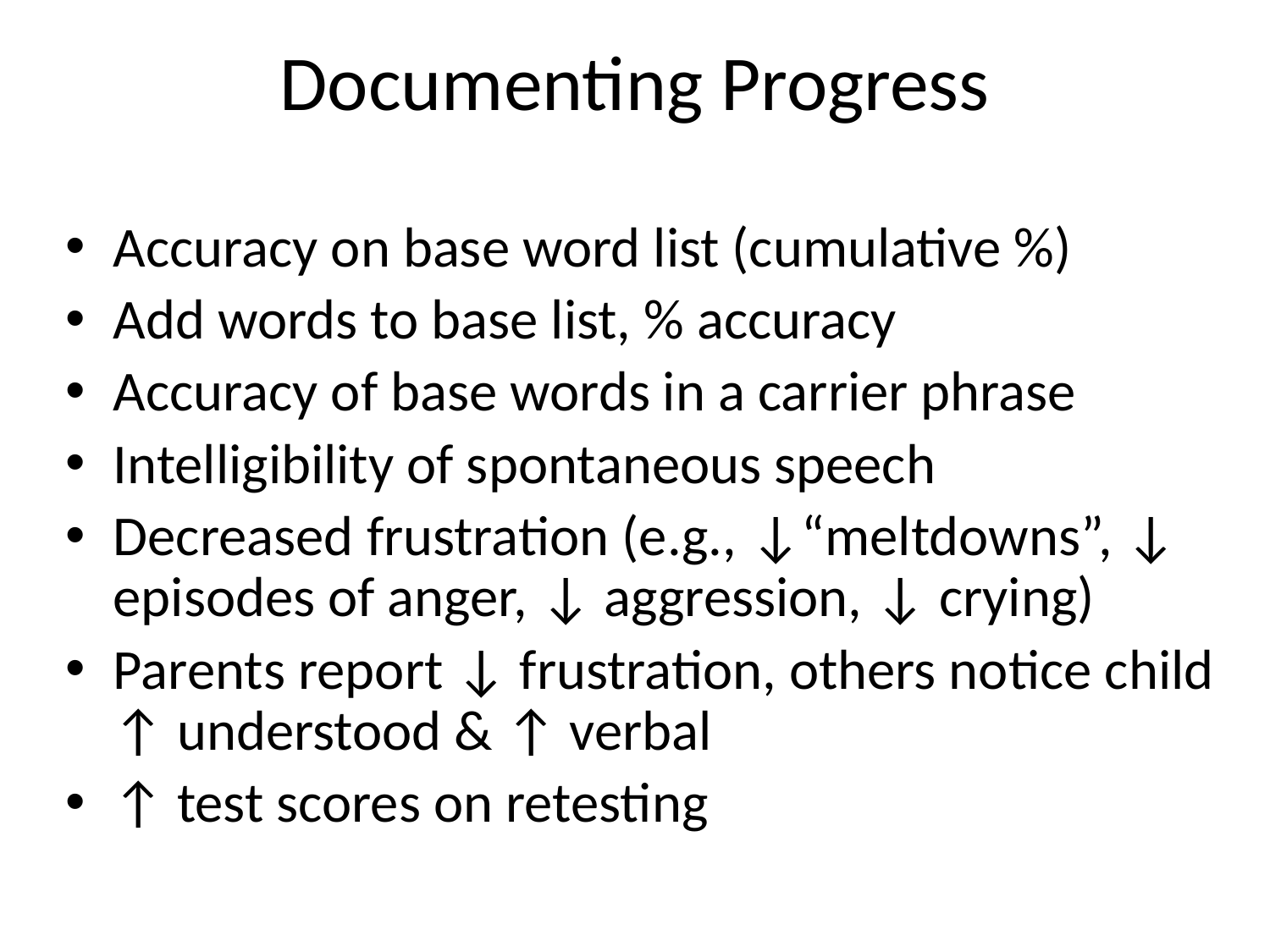

# Documenting Progress
Accuracy on base word list (cumulative %)
Add words to base list, % accuracy
Accuracy of base words in a carrier phrase
Intelligibility of spontaneous speech
Decreased frustration (e.g., ↓“meltdowns”, ↓ episodes of anger, ↓ aggression, ↓ crying)
Parents report ↓ frustration, others notice child ↑ understood & ↑ verbal
↑ test scores on retesting